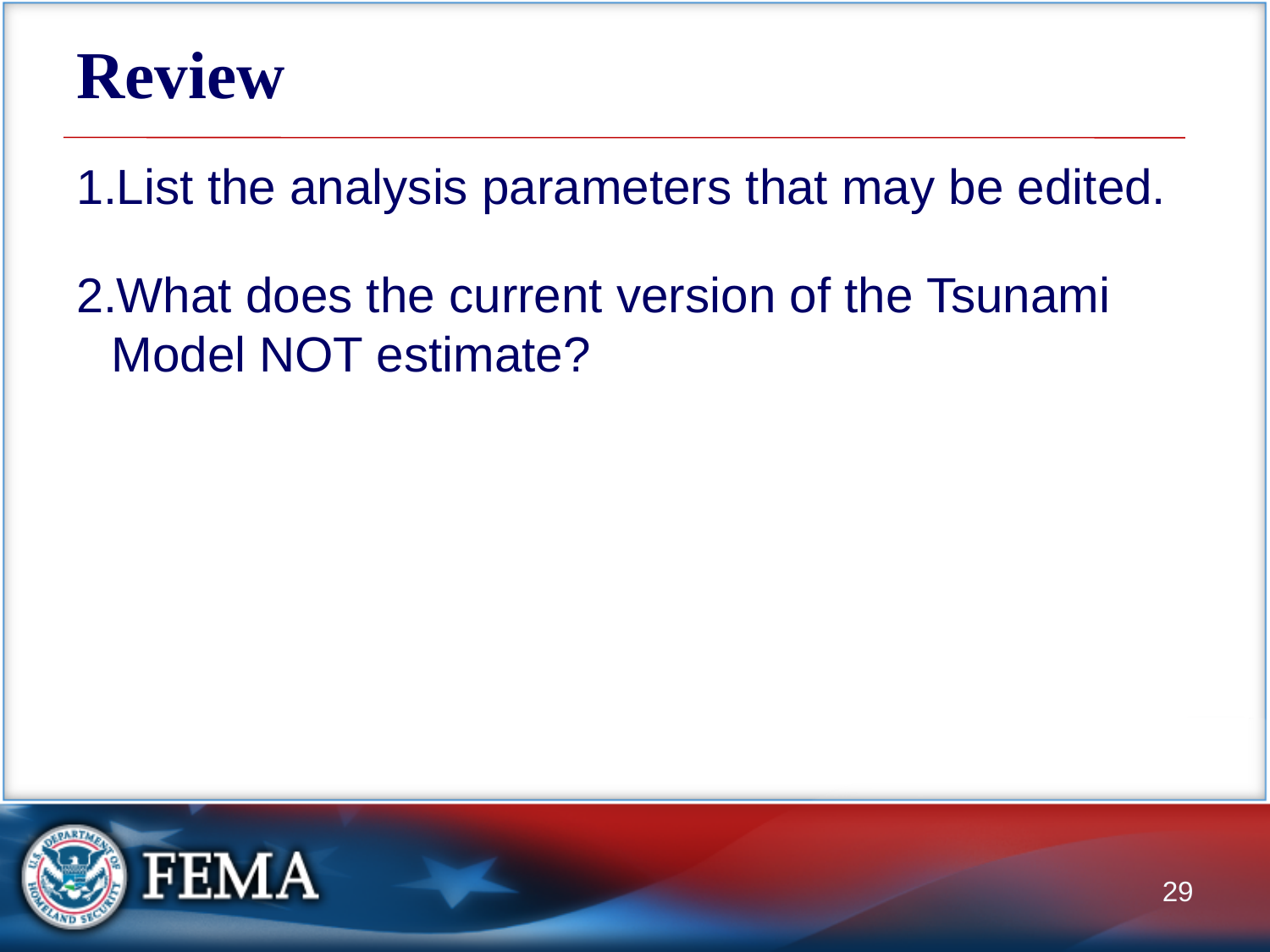

# Review
List the analysis parameters that may be edited.
What does the current version of the Tsunami Model NOT estimate?

29